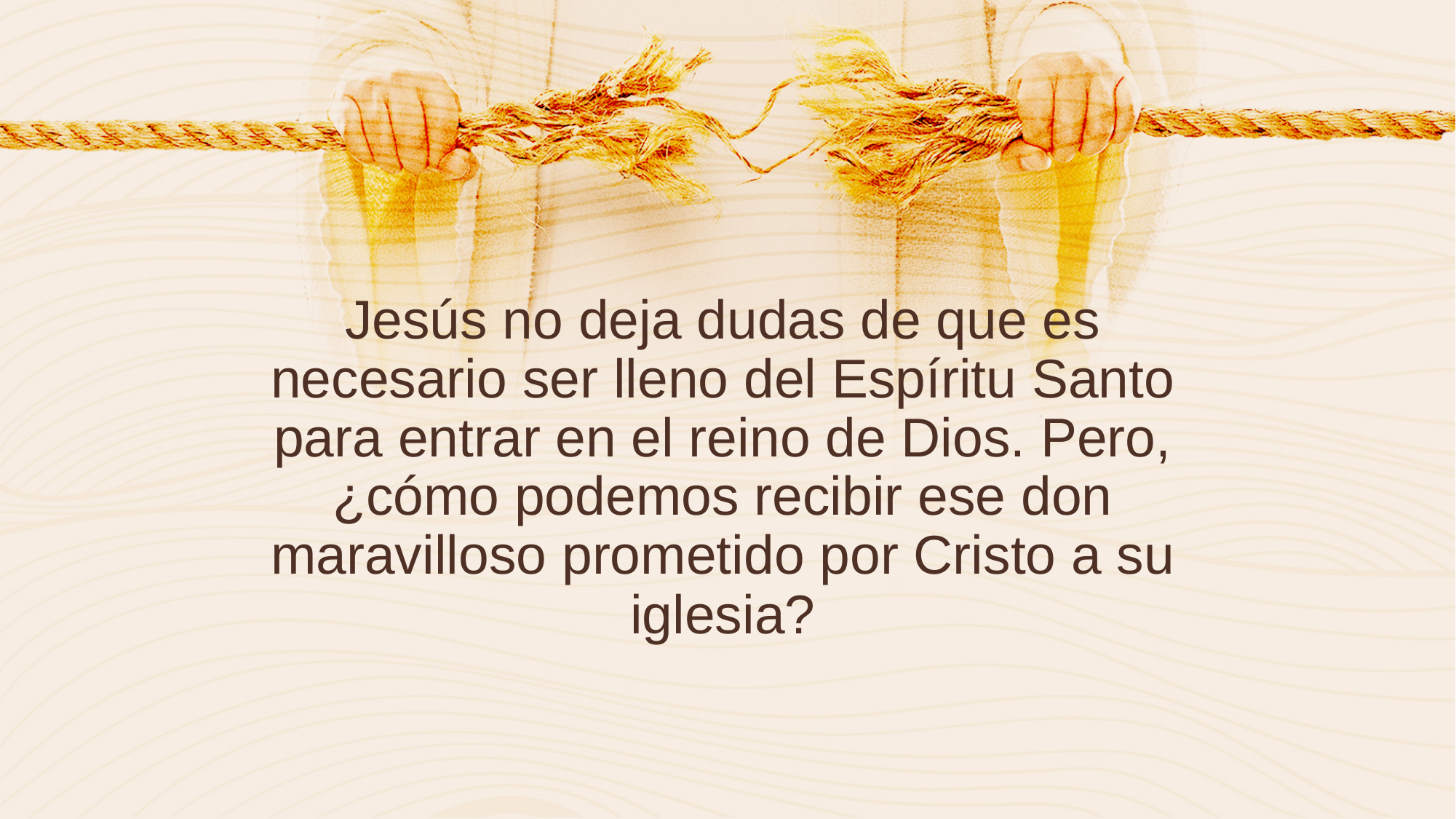

Jesús no deja dudas de que es necesario ser lleno del Espíritu Santo para entrar en el reino de Dios. Pero, ¿cómo podemos recibir ese don maravilloso prometido por Cristo a su iglesia?